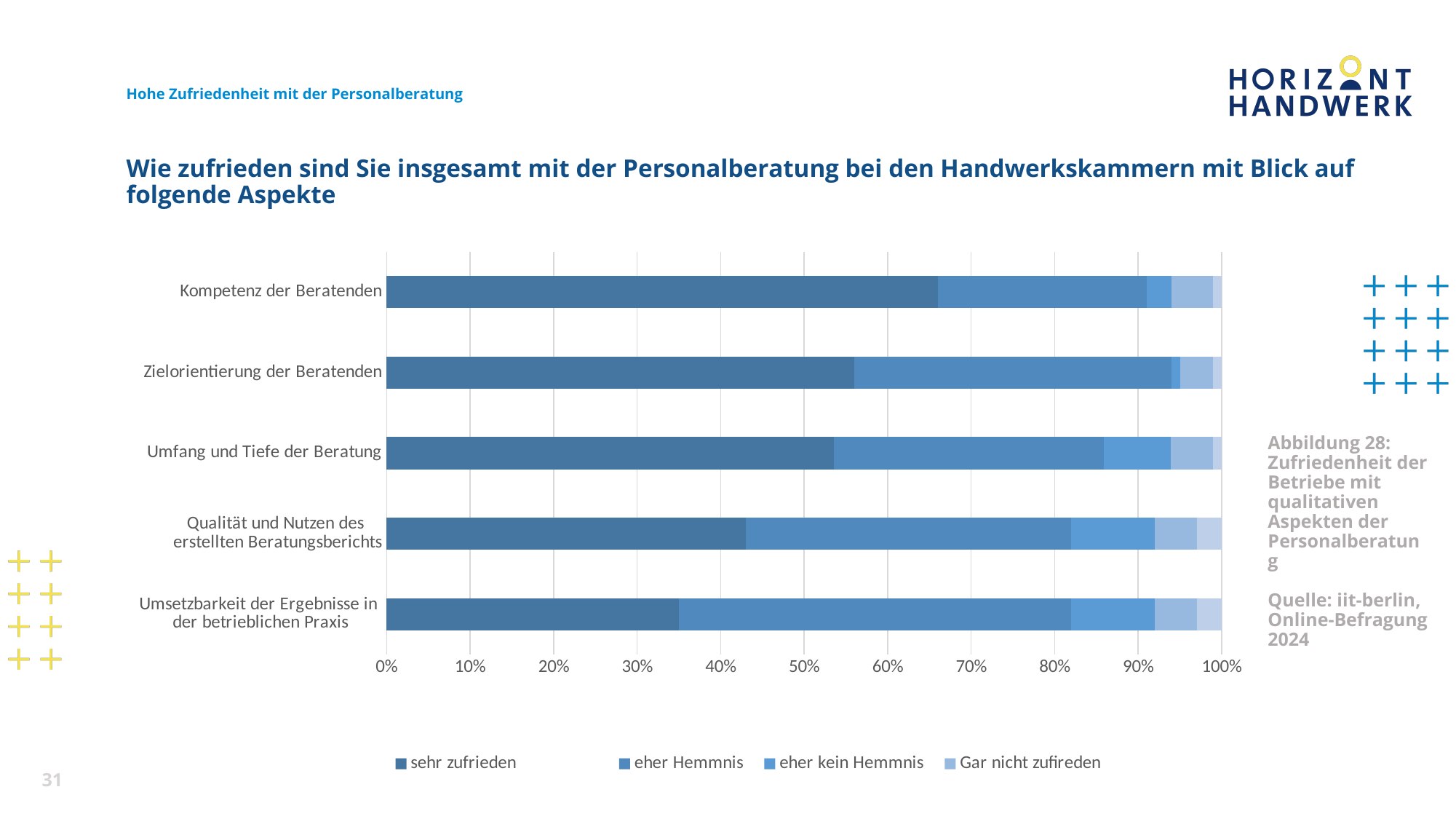

# Hohe Zufriedenheit mit der Personalberatung
Wie zufrieden sind Sie insgesamt mit der Personalberatung bei den Handwerkskammern mit Blick auf folgende Aspekte

### Chart

| Category | sehr zufrieden | eher Hemmnis | eher kein Hemmnis | Gar nicht zufireden | Weiß nicht/Keine Angabe |
|---|---|---|---|---|---|
| Umsetzbarkeit der Ergebnisse in
der betrieblichen Praxis | 35.0 | 47.0 | 10.0 | 5.0 | 3.0 |
| Qualität und Nutzen des
erstellten Beratungsberichts | 43.0 | 39.0 | 10.0 | 5.0 | 3.0 |
| Umfang und Tiefe der Beratung | 53.0 | 32.0 | 8.0 | 5.0 | 1.0 |
| Zielorientierung der Beratenden | 56.0 | 38.0 | 1.0 | 4.0 | 1.0 |
| Kompetenz der Beratenden | 66.0 | 25.0 | 3.0 | 5.0 | 1.0 |
Abbildung 28: Zufriedenheit der Betriebe mit qualitativen Aspekten der Personalberatung

Quelle: iit-berlin, Online-Befragung 2024
31